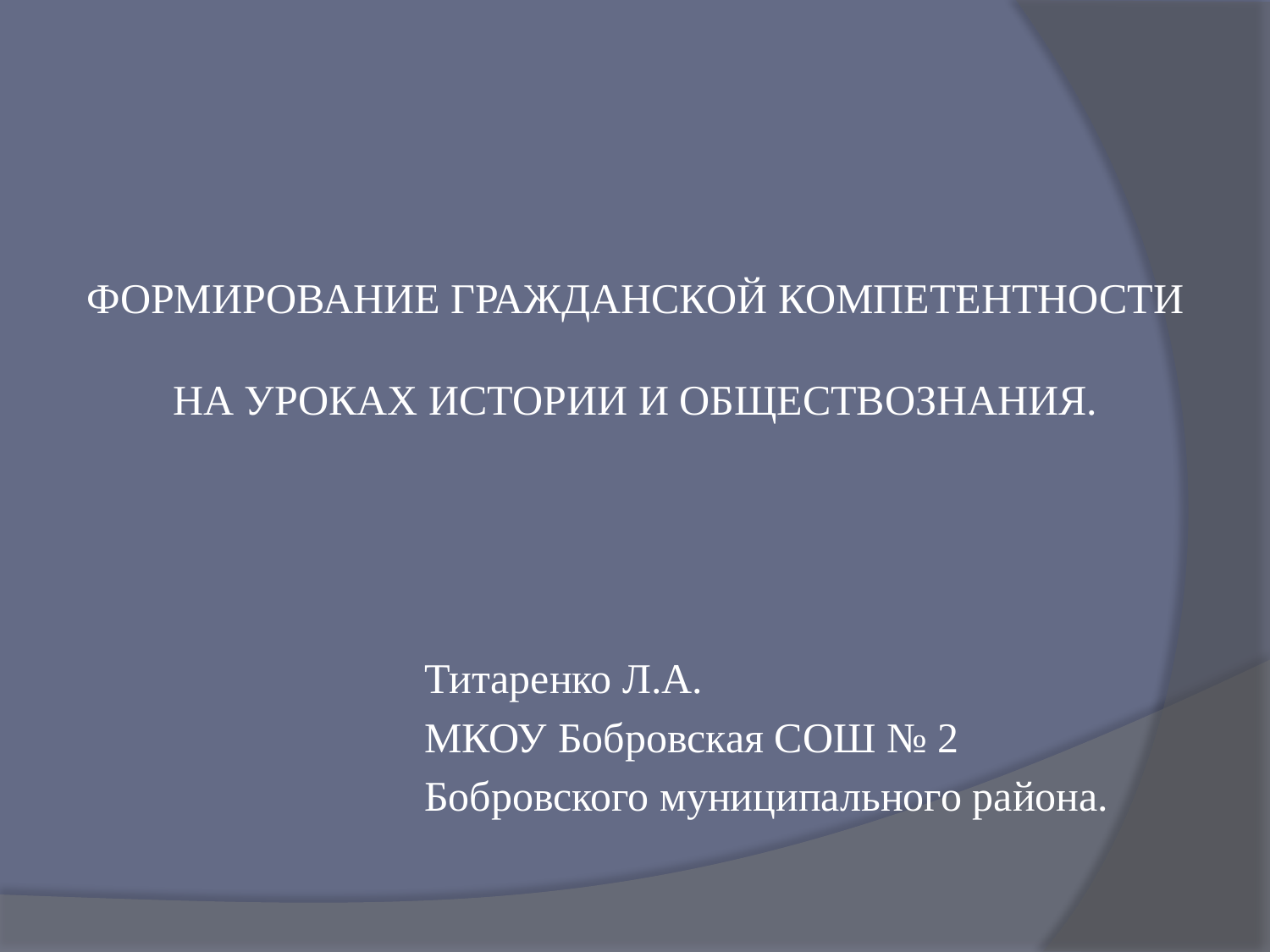

# ФОРМИРОВАНИЕ ГРАЖДАНСКОЙ КОМПЕТЕНТНОСТИ НА УРОКАХ ИСТОРИИ И ОБЩЕСТВОЗНАНИЯ.
Титаренко Л.А.
МКОУ Бобровская СОШ № 2
Бобровского муниципального района.